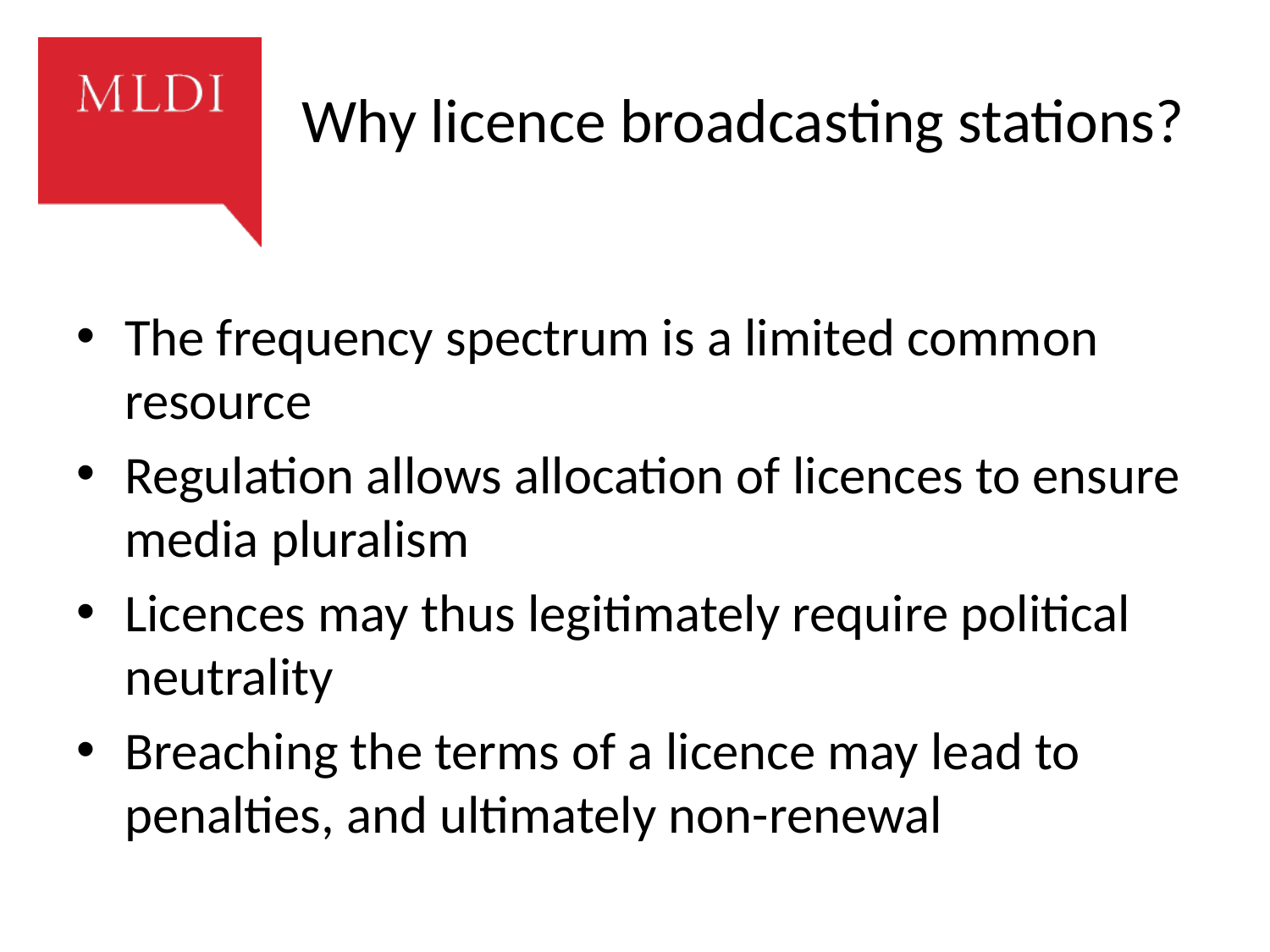

# Why licence broadcasting stations?

The frequency spectrum is a limited common resource
Regulation allows allocation of licences to ensure media pluralism
Licences may thus legitimately require political neutrality
Breaching the terms of a licence may lead to penalties, and ultimately non-renewal